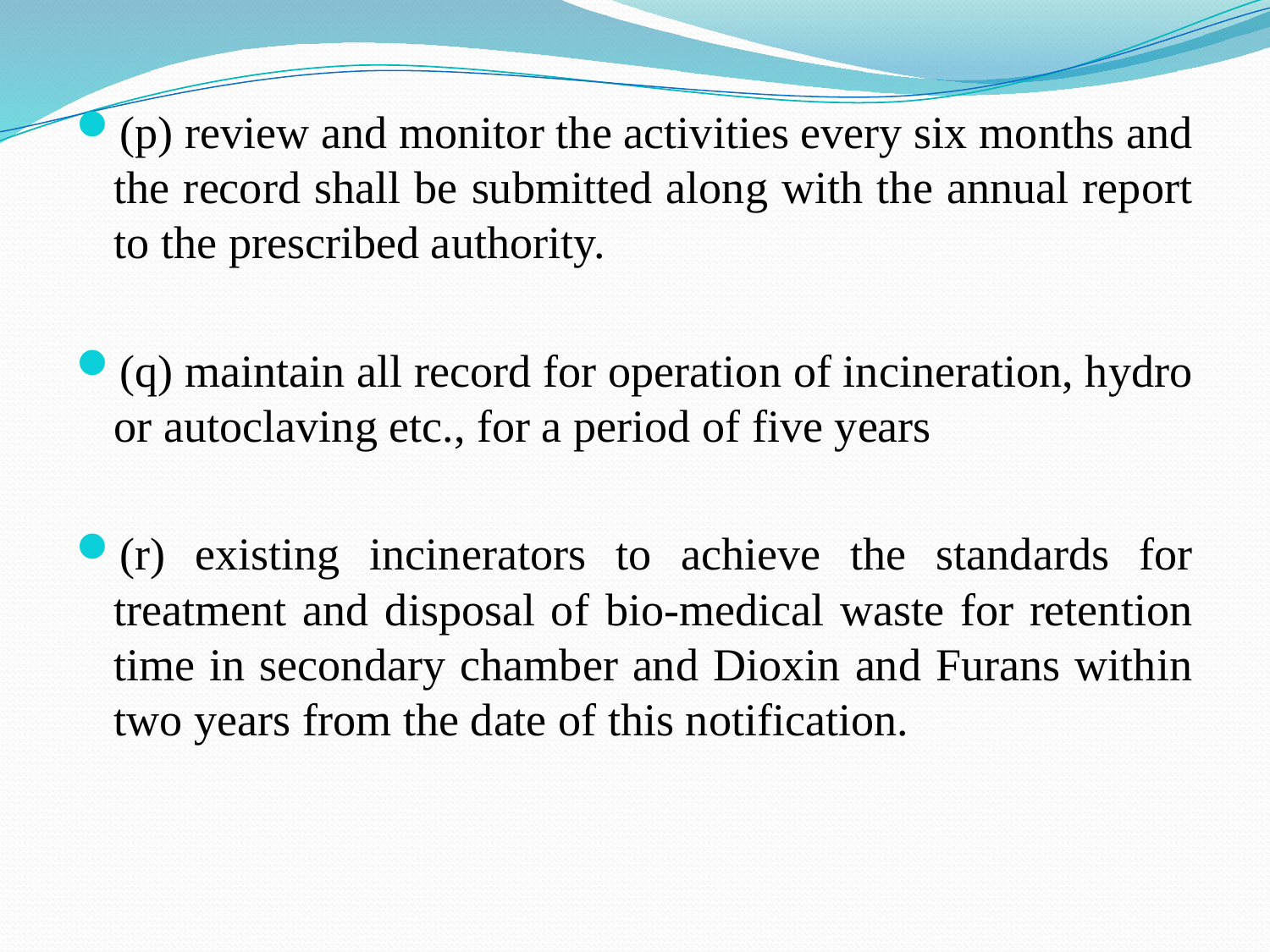

(p) review and monitor the activities every six months and the record shall be submitted along with the annual report to the prescribed authority.

(q) maintain all record for operation of incineration, hydro or autoclaving etc., for a period of five years

(r) existing incinerators to achieve the standards for treatment and disposal of bio-medical waste for retention time in secondary chamber and Dioxin and Furans within two years from the date of this notification.